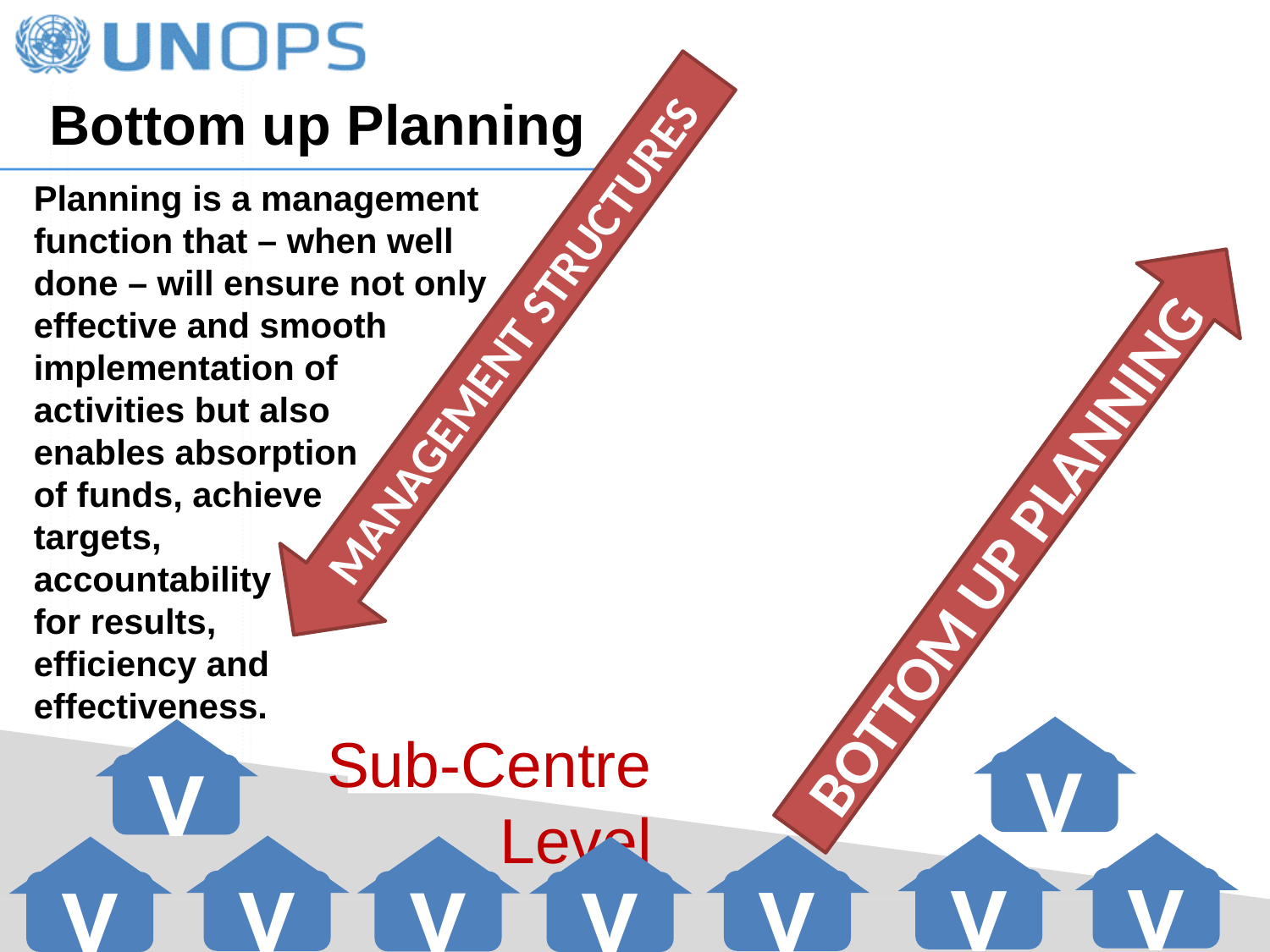

Bottom up Planning

Central Level
Planning is a management function that – when well done – will ensure not only effective and smooth implementation of
activities but also
enables absorption
of funds, achieve
targets,
accountability
for results,
efficiency and
effectiveness.

S/R Level
MANAGEMENT STRUCTURES

Township Level

U/RHC Level
BOTTOM UP PLANNING

Sub-Centre Level

V

V

V

V

V

V

V

V

V